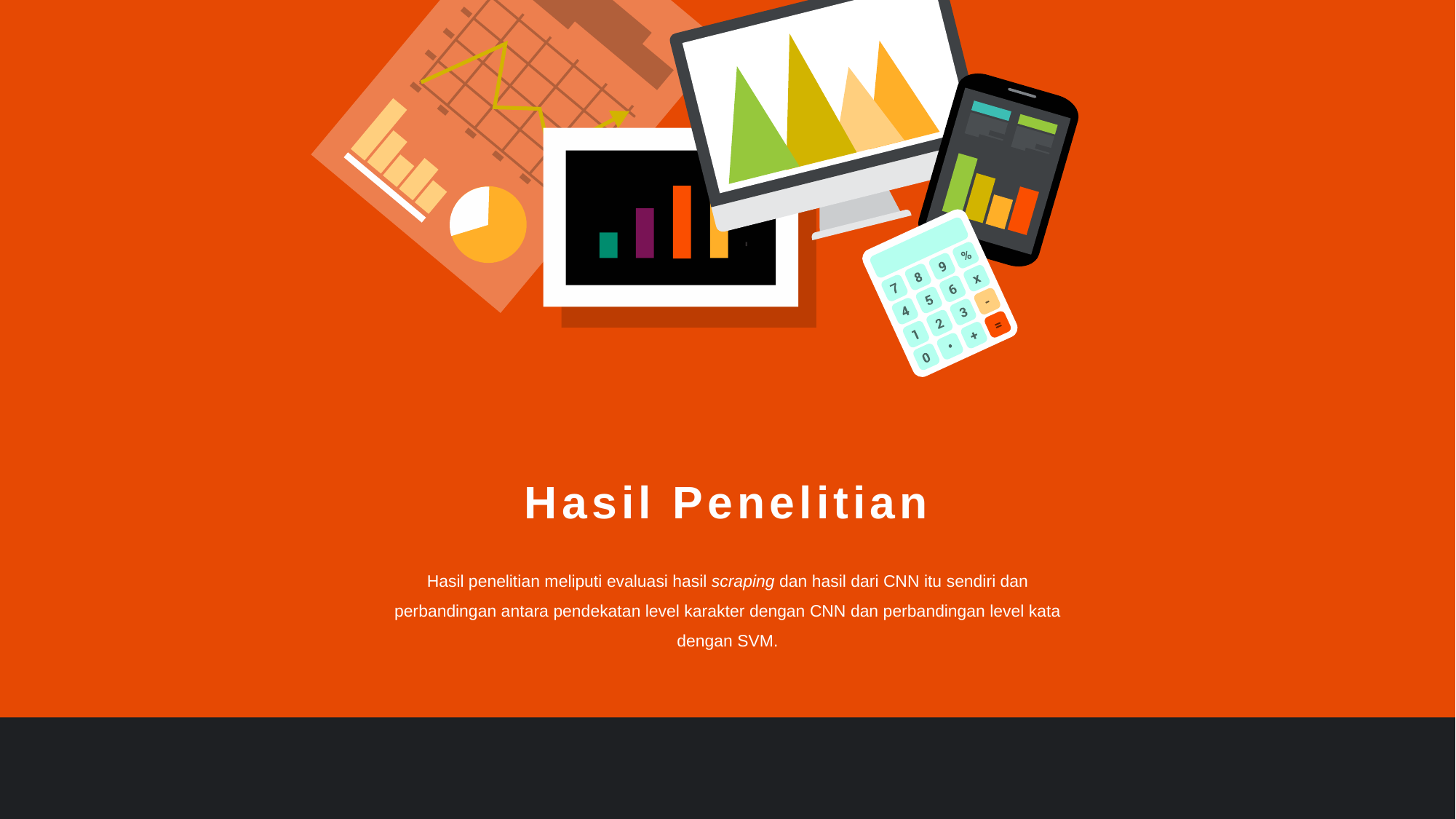

Hasil Penelitian
Hasil penelitian meliputi evaluasi hasil scraping dan hasil dari CNN itu sendiri dan perbandingan antara pendekatan level karakter dengan CNN dan perbandingan level kata dengan SVM.